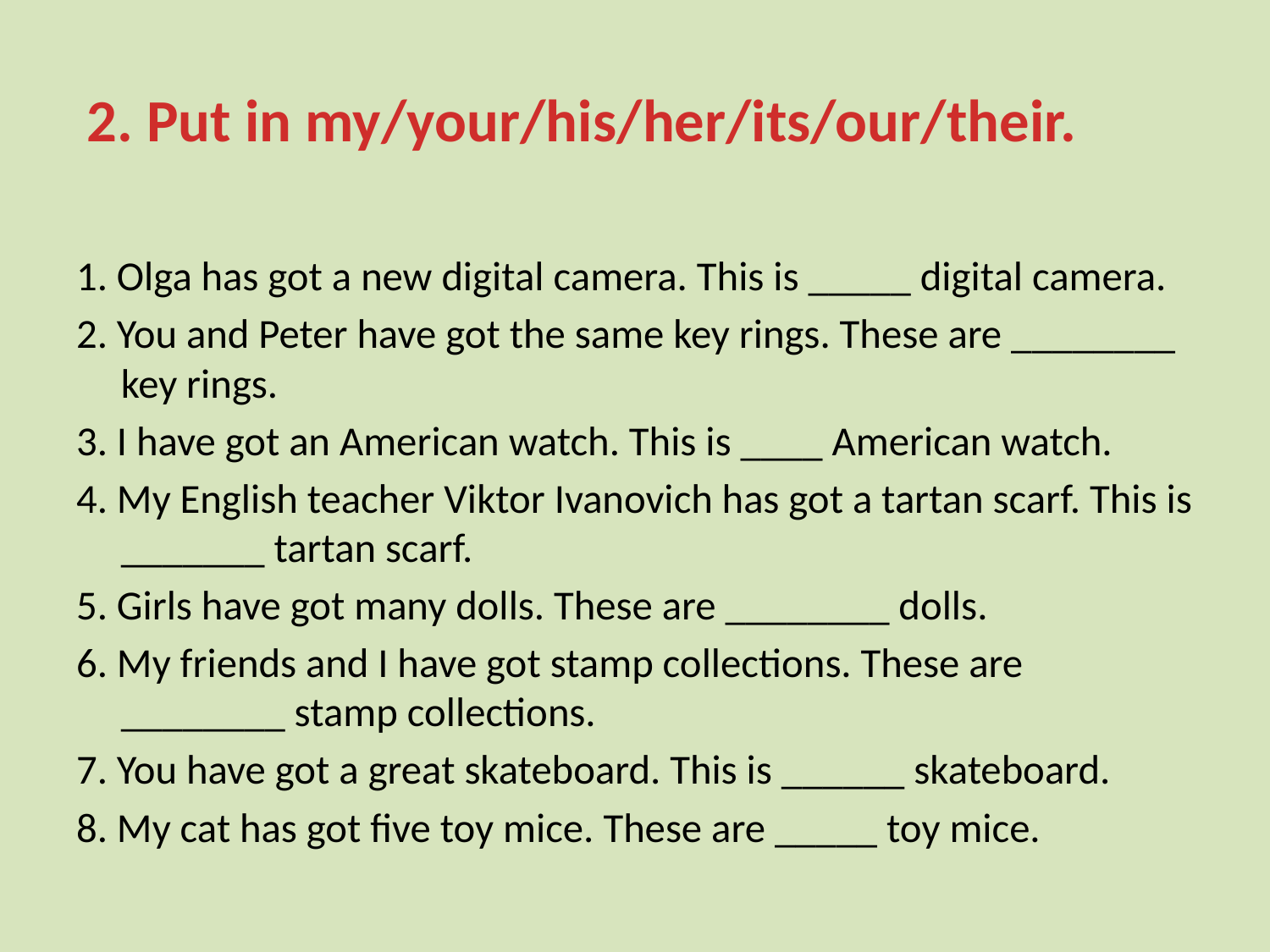

# 2. Put in my/your/his/her/its/our/their.
1. Olga has got a new digital camera. This is _____ digital camera.
2. You and Peter have got the same key rings. These are ________ key rings.
3. I have got an American watch. This is ____ American watch.
4. My English teacher Viktor Ivanovich has got a tartan scarf. This is _______ tartan scarf.
5. Girls have got many dolls. These are ________ dolls.
6. My friends and I have got stamp collections. These are ________ stamp collections.
7. You have got a great skateboard. This is ______ skateboard.
8. My cat has got five toy mice. These are _____ toy mice.